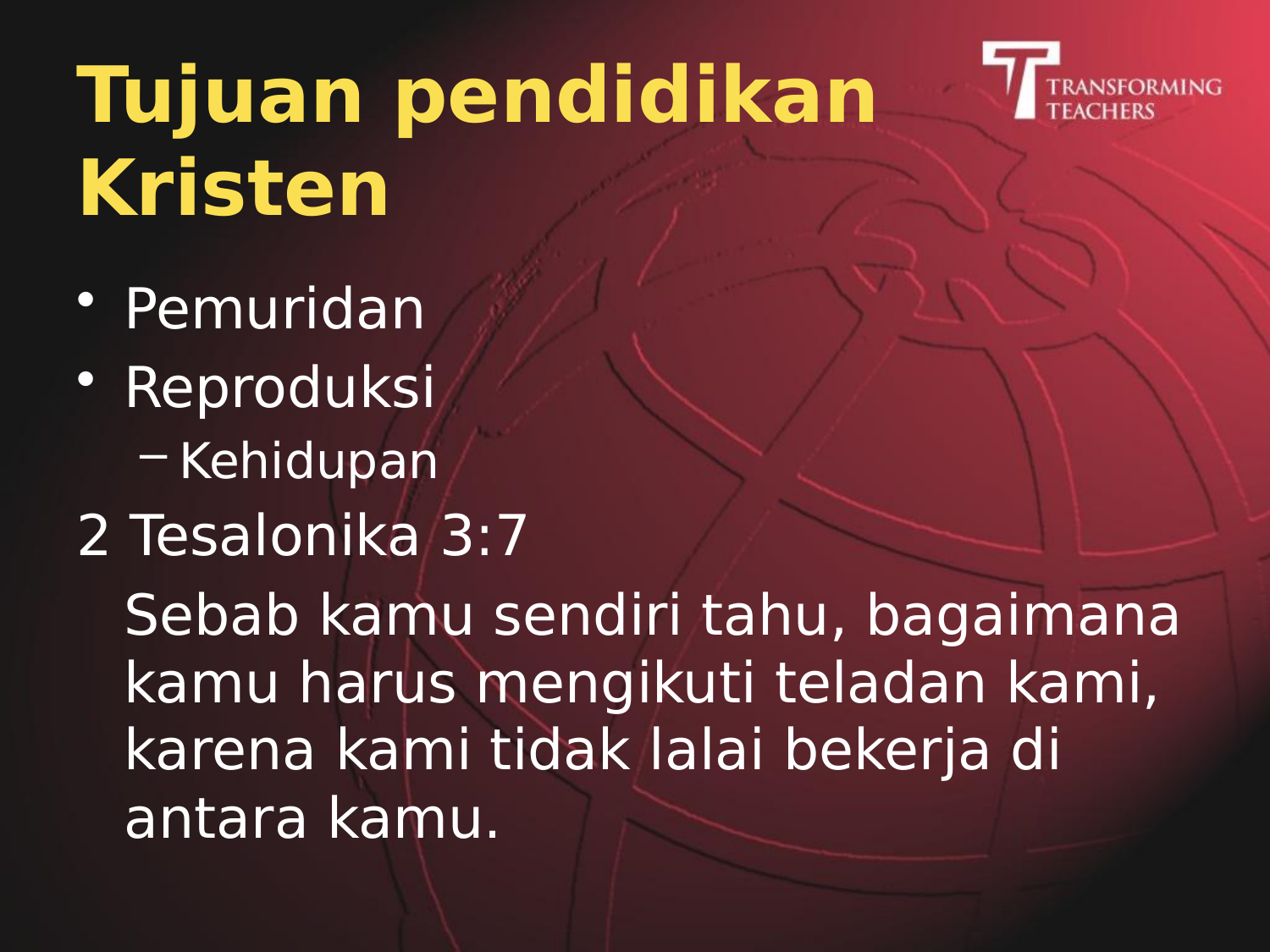

# Tujuan pendidikan Kristen
Pemuridan
Reproduksi
Kehidupan
2 Tesalonika 3:7
	Sebab kamu sendiri tahu, bagaimana kamu harus mengikuti teladan kami, karena kami tidak lalai bekerja di antara kamu.